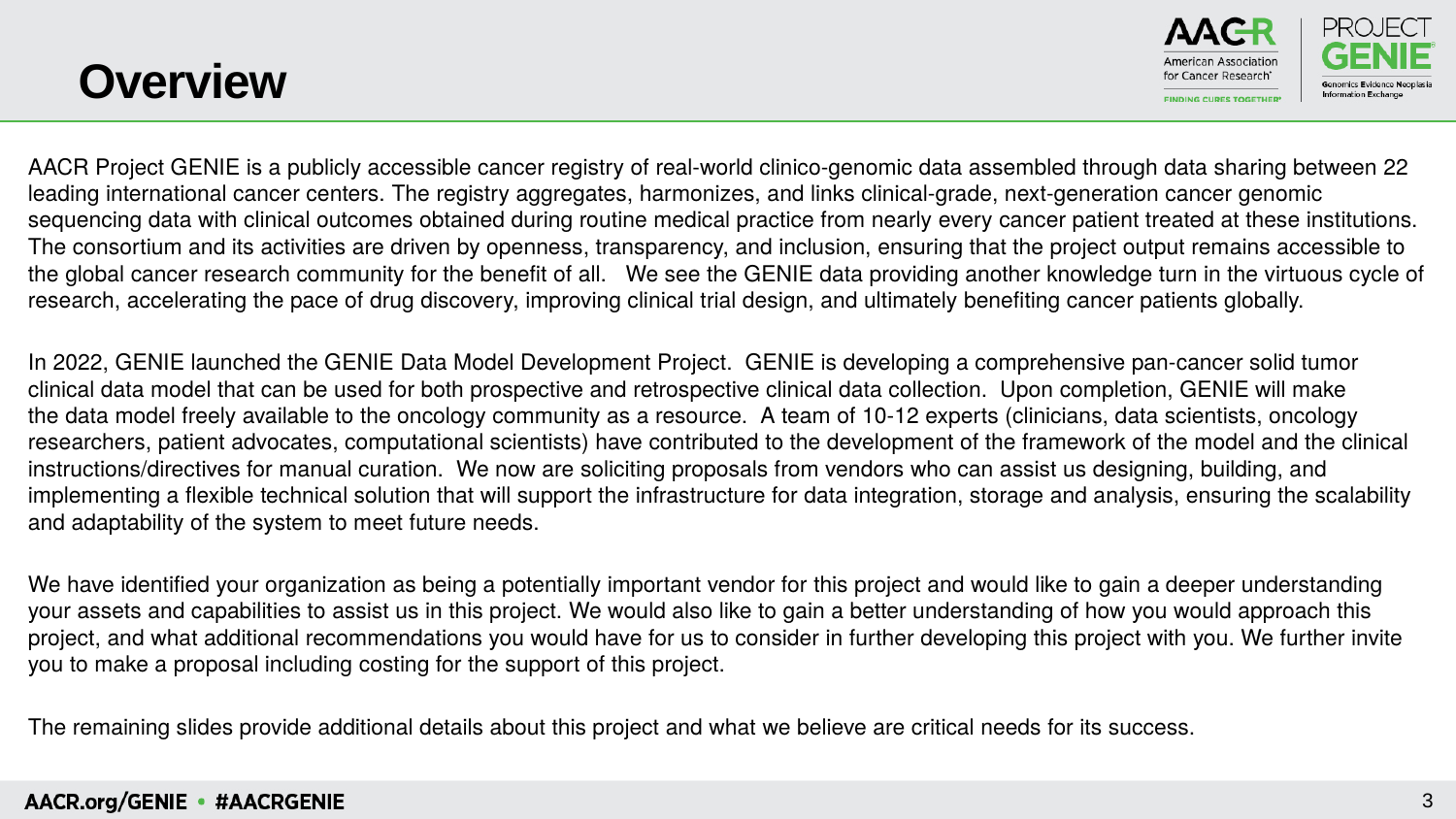

# Overview
AACR Project GENIE is a publicly accessible cancer registry of real-world clinico-genomic data assembled through data sharing between 22 leading international cancer centers. The registry aggregates, harmonizes, and links clinical-grade, next-generation cancer genomic sequencing data with clinical outcomes obtained during routine medical practice from nearly every cancer patient treated at these institutions. The consortium and its activities are driven by openness, transparency, and inclusion, ensuring that the project output remains accessible to the global cancer research community for the benefit of all.   We see the GENIE data providing another knowledge turn in the virtuous cycle of research, accelerating the pace of drug discovery, improving clinical trial design, and ultimately benefiting cancer patients globally.

In 2022, GENIE launched the GENIE Data Model Development Project.  GENIE is developing a comprehensive pan-cancer solid tumor clinical data model that can be used for both prospective and retrospective clinical data collection.  Upon completion, GENIE will make the data model freely available to the oncology community as a resource.  A team of 10-12 experts (clinicians, data scientists, oncology researchers, patient advocates, computational scientists) have contributed to the development of the framework of the model and the clinical instructions/directives for manual curation.  We now are soliciting proposals from vendors who can assist us designing, building, and implementing a flexible technical solution that will support the infrastructure for data integration, storage and analysis, ensuring the scalability and adaptability of the system to meet future needs.

We have identified your organization as being a potentially important vendor for this project and would like to gain a deeper understanding your assets and capabilities to assist us in this project. We would also like to gain a better understanding of how you would approach this project, and what additional recommendations you would have for us to consider in further developing this project with you. We further invite you to make a proposal including costing for the support of this project.

The remaining slides provide additional details about this project and what we believe are critical needs for its success.